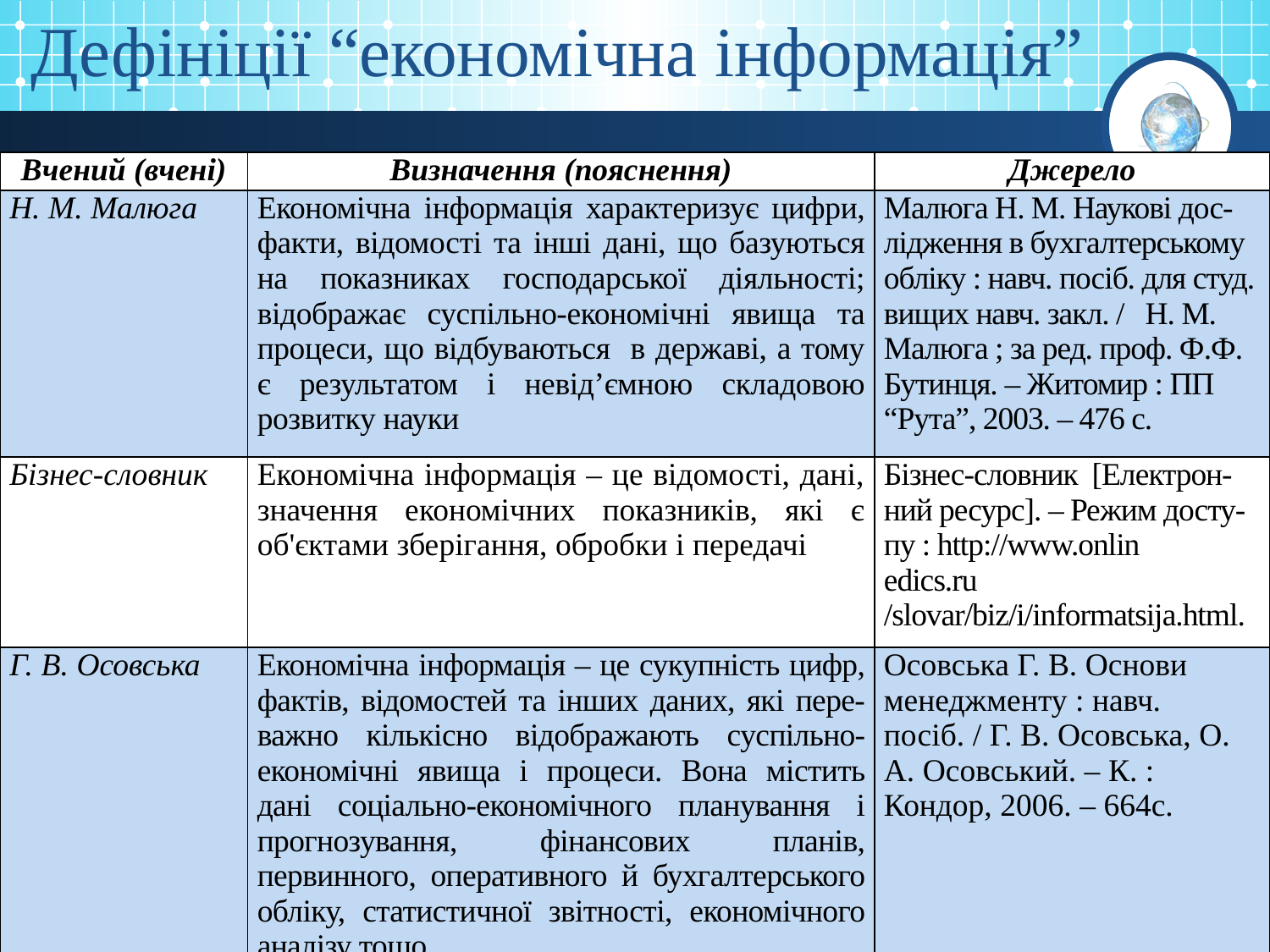

Дефініції “економічна інформація”
| Вчений (вчені) | Визначення (пояснення) | Джерело |
| --- | --- | --- |
| Н. М. Малюга | Економічна інформація характеризує цифри, факти, відомості та інші дані, що базуються на показниках господарської діяльності; відображає суспільно-економічні явища та процеси, що відбуваються в державі, а тому є результатом і невід’ємною складовою розвитку науки | Малюга Н. М. Наукові дос-лідження в бухгалтерському обліку : навч. посіб. для студ. вищих навч. закл. / Н. М. Малюга ; за ред. проф. Ф.Ф. Бутинця. – Житомир : ПП “Рута”, 2003. – 476 с. |
| Бізнес-словник | Економічна інформація – це відомості, дані, значення економічних показників, які є об'єктами зберігання, обробки і передачі | Бізнес-словник [Електрон-ний ресурс]. – Режим досту-пу : http://www.onlin edics.ru /slovar/biz/i/informatsija.html. |
| Г. В. Осовська | Економічна інформація – це сукупність цифр, фактів, відомостей та інших даних, які пере-важно кількісно відображають суспільно-економічні явища і процеси. Вона містить дані соціально-економічного планування і прогнозування, фінансових планів, первинного, оперативного й бухгалтерського обліку, статистичної звітності, економічного аналізу тощо | Осовська Г. В. Основи менеджменту : навч. посіб. / Г. В. Осовська, О. А. Осовський. – К. : Кондор, 2006. – 664c. |